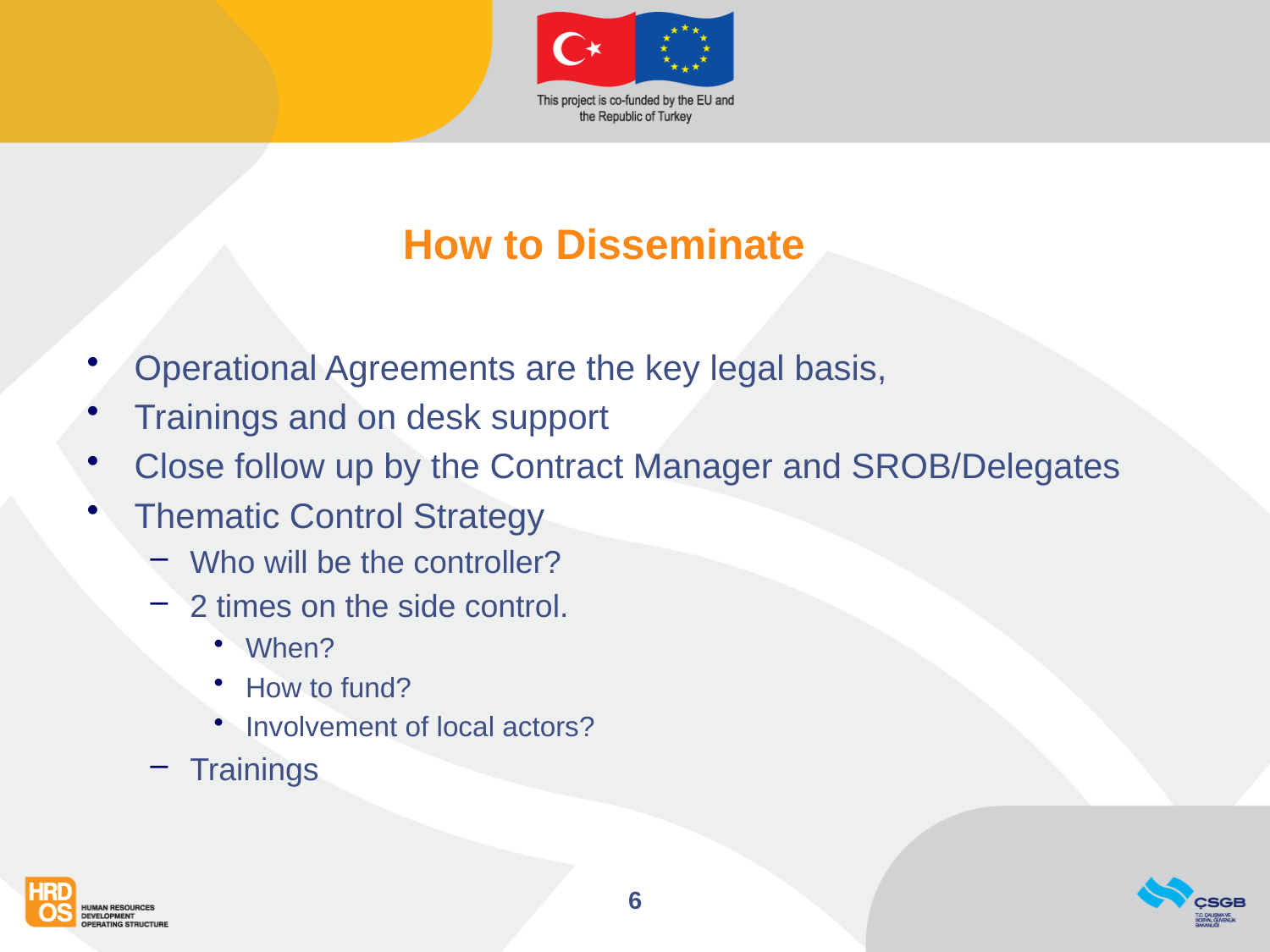

# How to Disseminate
Operational Agreements are the key legal basis,
Trainings and on desk support
Close follow up by the Contract Manager and SROB/Delegates
Thematic Control Strategy
Who will be the controller?
2 times on the side control.
When?
How to fund?
Involvement of local actors?
Trainings

6